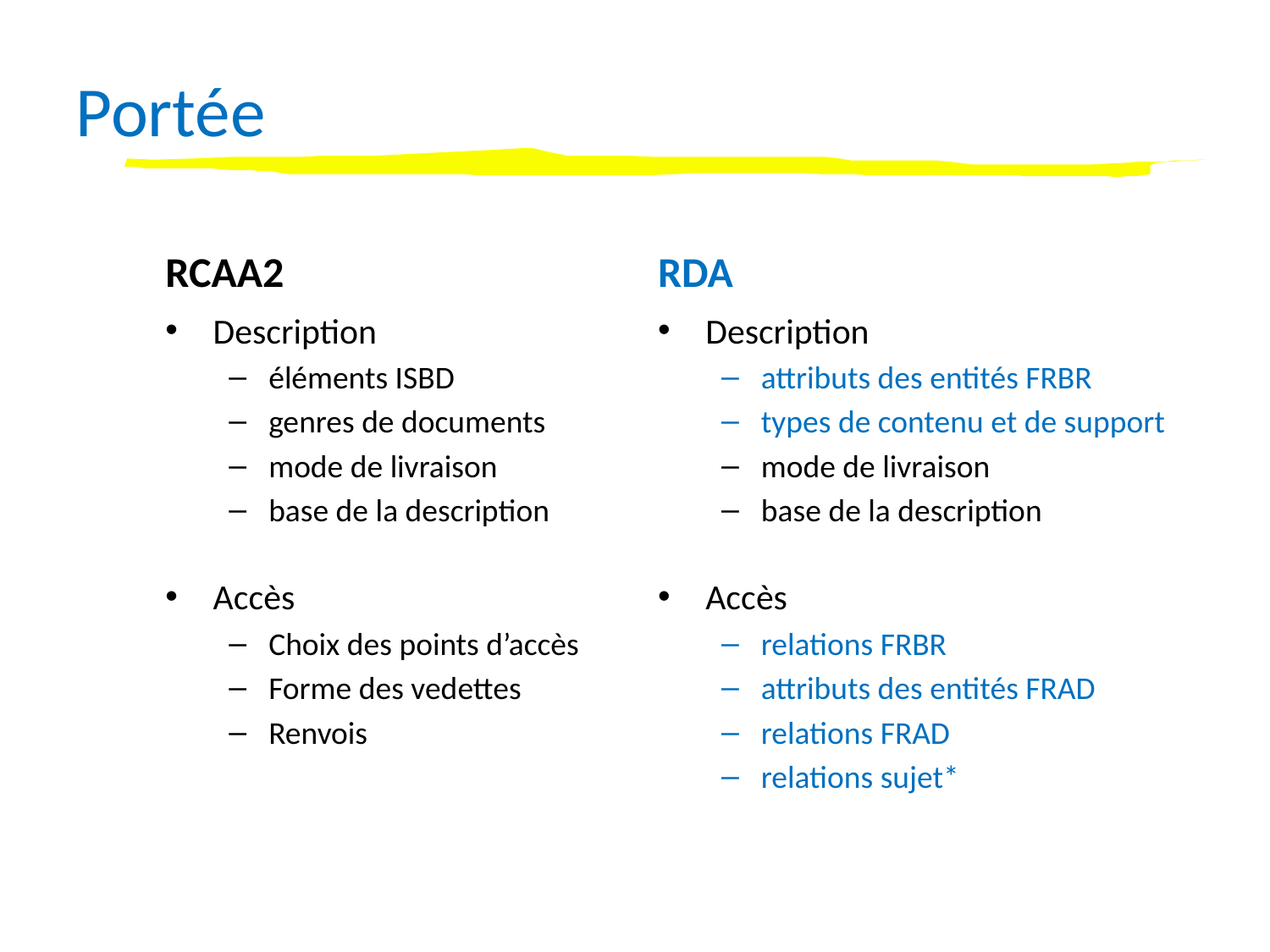

Portée

RCAA2
RDA
Description
éléments ISBD
genres de documents
mode de livraison
base de la description

Accès
Choix des points d’accès
Forme des vedettes
Renvois

Description
attributs des entités FRBR
types de contenu et de support
mode de livraison
base de la description

Accès
relations FRBR
attributs des entités FRAD
relations FRAD
relations sujet*